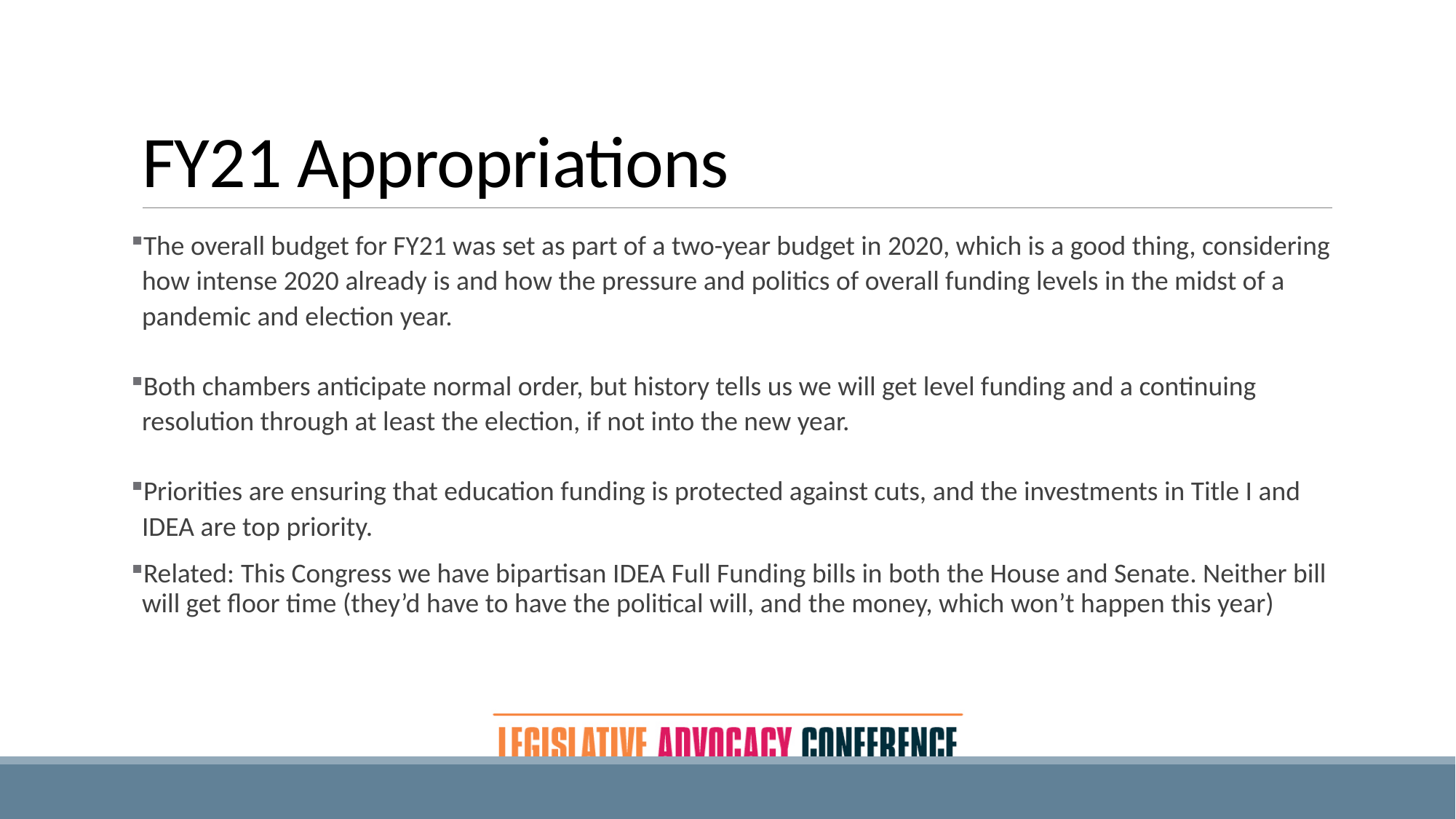

# FY21 Appropriations
The overall budget for FY21 was set as part of a two-year budget in 2020, which is a good thing, considering how intense 2020 already is and how the pressure and politics of overall funding levels in the midst of a pandemic and election year.

Both chambers anticipate normal order, but history tells us we will get level funding and a continuing resolution through at least the election, if not into the new year.

Priorities are ensuring that education funding is protected against cuts, and the investments in Title I and IDEA are top priority.
Related: This Congress we have bipartisan IDEA Full Funding bills in both the House and Senate. Neither bill will get floor time (they’d have to have the political will, and the money, which won’t happen this year)